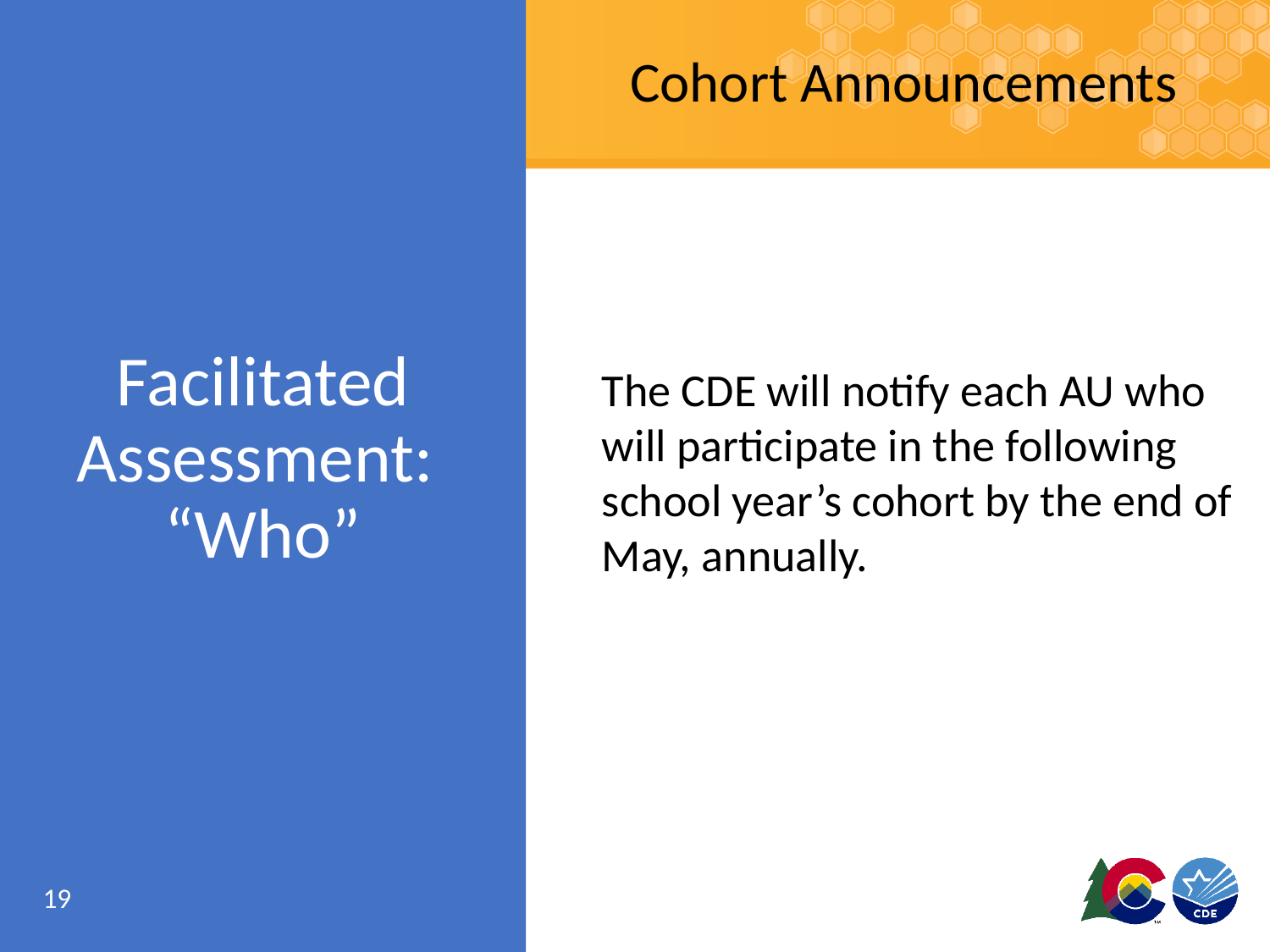

Cohort Announcements
# Facilitated Assessment: “Who”
The CDE will notify each AU who will participate in the following school year’s cohort by the end of May, annually.

19